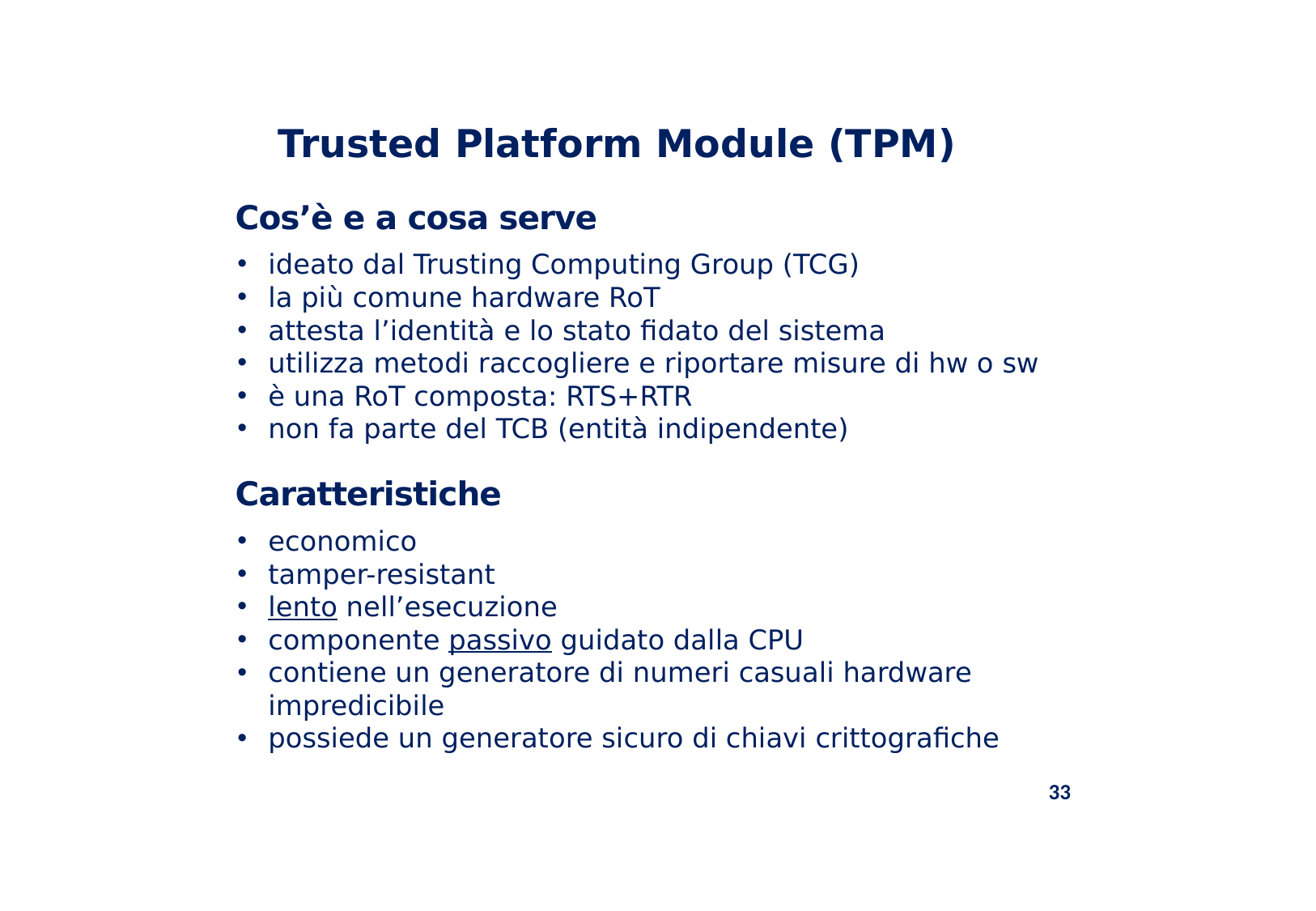

# Trusted Platform Module (TPM)
Cos’è e a cosa serve
ideato dal Trusting Computing Group (TCG)
la più comune hardware RoT
attesta l’identità e lo stato fidato del sistema
utilizza metodi raccogliere e riportare misure di hw o sw
è una RoT composta: RTS+RTR
non fa parte del TCB (entità indipendente)

Caratteristiche
economico
tamper-resistant
lento nell’esecuzione
componente passivo guidato dalla CPU
contiene un generatore di numeri casuali hardware impredicibile
possiede un generatore sicuro di chiavi crittografiche
33